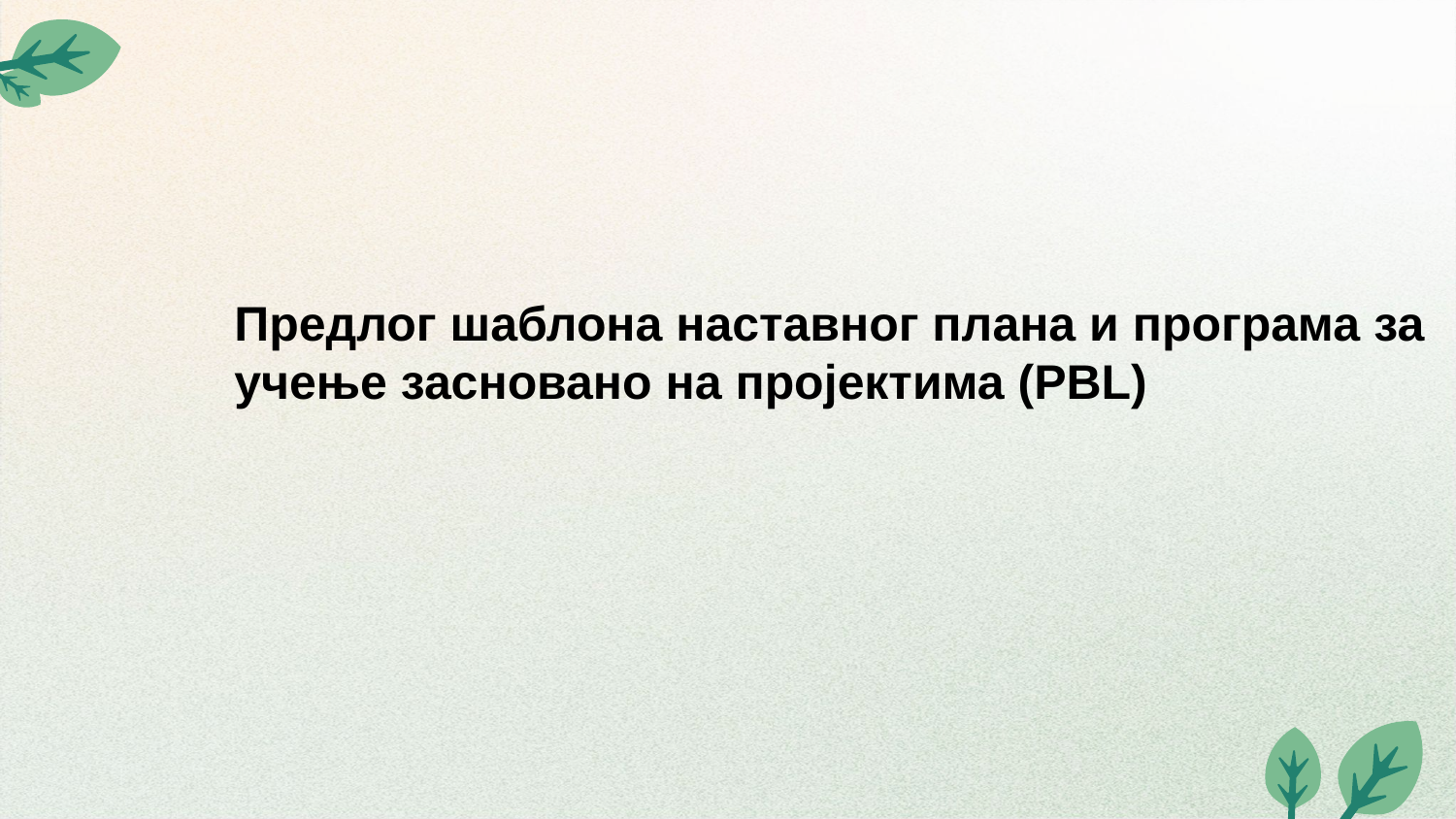

Предлог шаблона наставног плана и програма за учење засновано на пројектима (PBL)